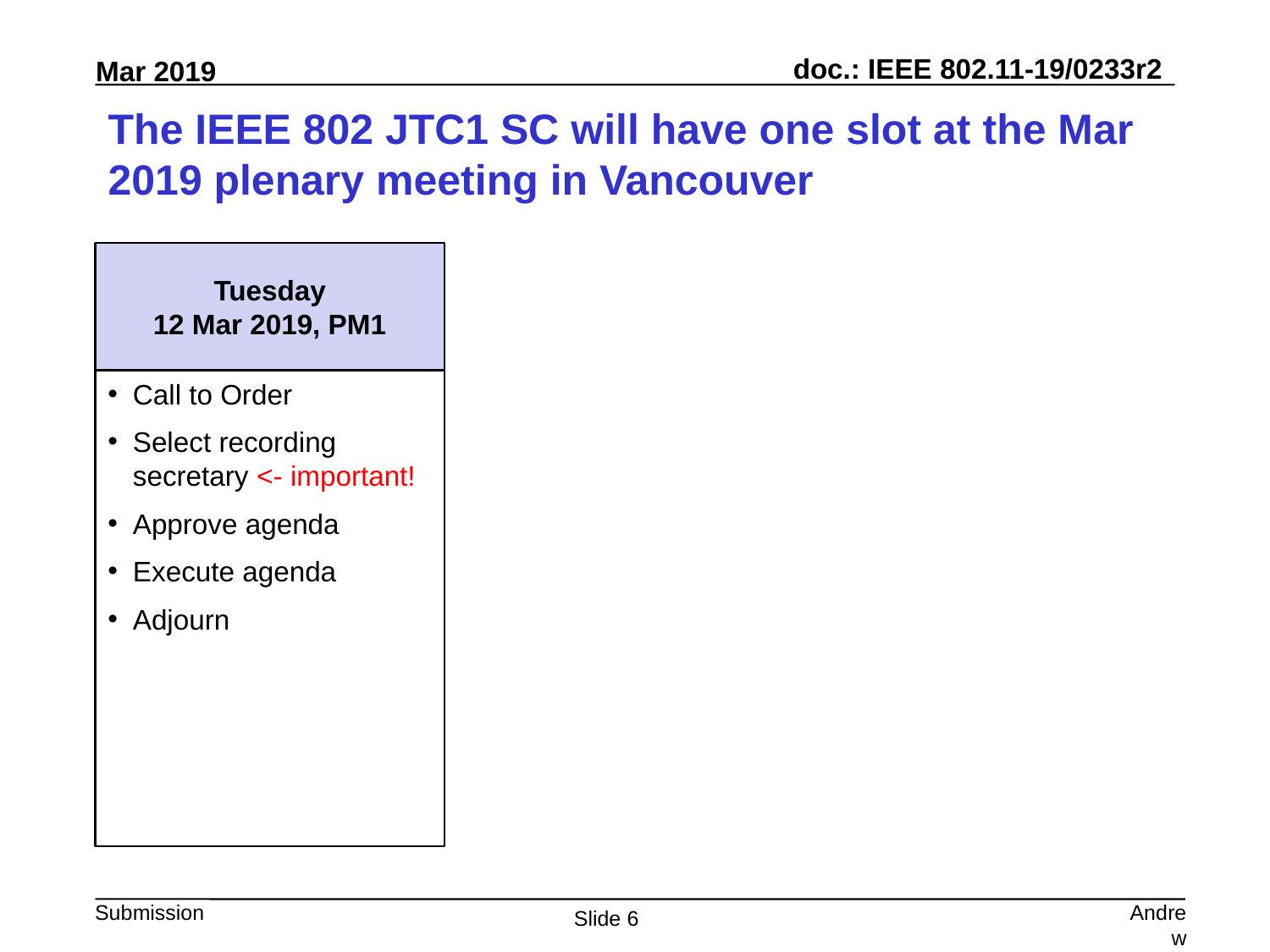

# The IEEE 802 JTC1 SC will have one slot at the Mar 2019 plenary meeting in Vancouver
Tuesday
12 Mar 2019, PM1
Call to Order
Select recording secretary <- important!
Approve agenda
Execute agenda
Adjourn
Andrew Myles, Cisco
Slide 6